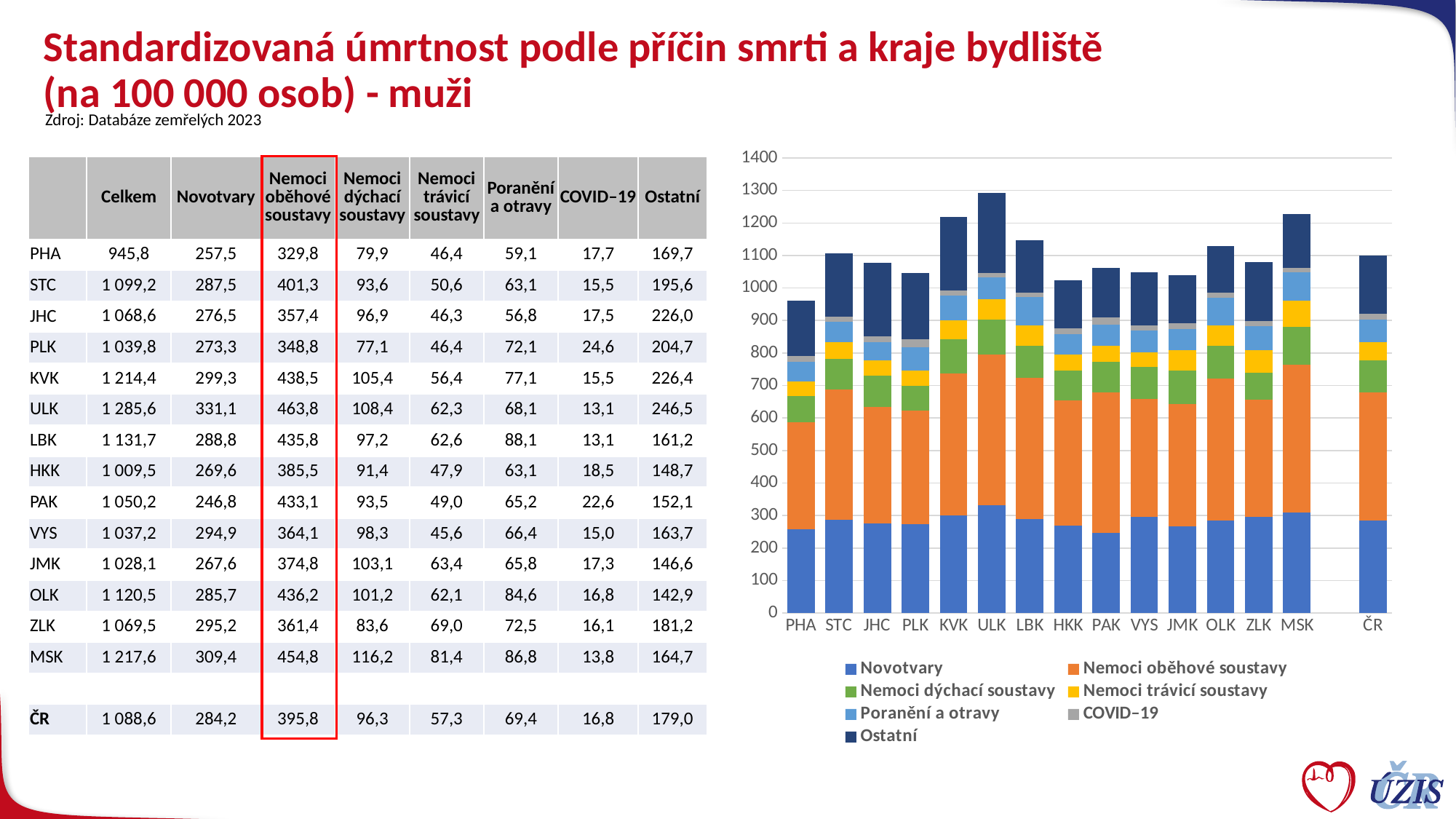

# Standardizovaná úmrtnost podle příčin smrti a kraje bydliště (na 100 000 osob) - muži
Zdroj: Databáze zemřelých 2023

### Chart

| Category | Novotvary | Nemoci oběhové soustavy | Nemoci dýchací soustavy | Nemoci trávicí soustavy | Poranění a otravy | COVID–19 | Ostatní |
|---|---|---|---|---|---|---|---|
| PHA | 257.5384770742986 | 329.78360395665817 | 79.87237020192207 | 46.38439039474929 | 59.117182342577685 | 17.703090869851582 | 169.67540954021325 |
| STC | 287.4643185041054 | 401.32752335040965 | 93.58502555715013 | 50.622485984743896 | 63.119497830458876 | 15.466163042548658 | 195.56042340882303 |
| JHC | 276.50352884299133 | 357.3734187360171 | 96.91475017864005 | 46.289997257429185 | 56.82913639964057 | 17.494022532432762 | 225.95921748469797 |
| PLK | 273.26915026921745 | 348.8467426097876 | 77.1401543077116 | 46.41834226528114 | 72.13089073825492 | 24.595948763507067 | 204.71926104404974 |
| KVK | 299.25947456936024 | 438.46743486432194 | 105.37556872313351 | 56.38978454943671 | 77.12167943220527 | 15.454611912304749 | 226.36310058165515 |
| ULK | 331.0620125432791 | 463.75010748481793 | 108.37674471119904 | 62.297886393356805 | 68.07492766752804 | 13.117753812084606 | 246.45887409046736 |
| LBK | 288.82018927300516 | 435.8001741440496 | 97.16883026627026 | 62.595081253034486 | 88.05109988986389 | 13.053694967492694 | 161.17969506456544 |
| HKK | 269.5512009346828 | 385.50100117076823 | 91.35244260014495 | 47.94580638323992 | 63.09087116779841 | 18.47969596724944 | 148.68484651035106 |
| PAK | 246.77862259395334 | 433.0795405418988 | 93.53974402149026 | 49.014315992479425 | 65.21726402875376 | 22.6231034314353 | 152.1392168557417 |
| VYS | 294.89009911258967 | 364.0780563861167 | 98.30175430414857 | 45.62502416084254 | 66.41455595029831 | 15.010495979087498 | 163.65895461235428 |
| JMK | 267.6278344106879 | 374.8253604402234 | 103.13023721259972 | 63.35035288827697 | 65.81961040988327 | 17.27901649421941 | 146.5787579305142 |
| OLK | 285.721802454636 | 436.1888178211877 | 101.24781682038017 | 62.05228916172801 | 84.55013743096045 | 16.757065304048318 | 142.93720331317851 |
| ZLK | 295.2312063984638 | 361.4463644487222 | 83.58801035408442 | 69.04512166471935 | 72.45467193256886 | 16.06746874855974 | 181.18799380514392 |
| MSK | 309.4467970613014 | 454.78875126172045 | 116.19084956974237 | 81.3543844698519 | 86.78029604080018 | 13.795255544021238 | 164.70600359243718 |
|  | None | None | None | None | None | None | None |
| ČR | 284.1947215942217 | 395.8279089346318 | 96.34482442956583 | 57.27039505129761 | 69.42605046998116 | 16.807819838179714 | 178.9582603306188 |
|  | Celkem | Novotvary | Nemoci oběhové soustavy | Nemoci dýchací soustavy | Nemoci trávicí soustavy | Poranění a otravy | COVID–19 | Ostatní |
| --- | --- | --- | --- | --- | --- | --- | --- | --- |
| PHA | 945,8 | 257,5 | 329,8 | 79,9 | 46,4 | 59,1 | 17,7 | 169,7 |
| STC | 1 099,2 | 287,5 | 401,3 | 93,6 | 50,6 | 63,1 | 15,5 | 195,6 |
| JHC | 1 068,6 | 276,5 | 357,4 | 96,9 | 46,3 | 56,8 | 17,5 | 226,0 |
| PLK | 1 039,8 | 273,3 | 348,8 | 77,1 | 46,4 | 72,1 | 24,6 | 204,7 |
| KVK | 1 214,4 | 299,3 | 438,5 | 105,4 | 56,4 | 77,1 | 15,5 | 226,4 |
| ULK | 1 285,6 | 331,1 | 463,8 | 108,4 | 62,3 | 68,1 | 13,1 | 246,5 |
| LBK | 1 131,7 | 288,8 | 435,8 | 97,2 | 62,6 | 88,1 | 13,1 | 161,2 |
| HKK | 1 009,5 | 269,6 | 385,5 | 91,4 | 47,9 | 63,1 | 18,5 | 148,7 |
| PAK | 1 050,2 | 246,8 | 433,1 | 93,5 | 49,0 | 65,2 | 22,6 | 152,1 |
| VYS | 1 037,2 | 294,9 | 364,1 | 98,3 | 45,6 | 66,4 | 15,0 | 163,7 |
| JMK | 1 028,1 | 267,6 | 374,8 | 103,1 | 63,4 | 65,8 | 17,3 | 146,6 |
| OLK | 1 120,5 | 285,7 | 436,2 | 101,2 | 62,1 | 84,6 | 16,8 | 142,9 |
| ZLK | 1 069,5 | 295,2 | 361,4 | 83,6 | 69,0 | 72,5 | 16,1 | 181,2 |
| MSK | 1 217,6 | 309,4 | 454,8 | 116,2 | 81,4 | 86,8 | 13,8 | 164,7 |
|  |  |  |  |  |  |  |  |  |
| ČR | 1 088,6 | 284,2 | 395,8 | 96,3 | 57,3 | 69,4 | 16,8 | 179,0 |